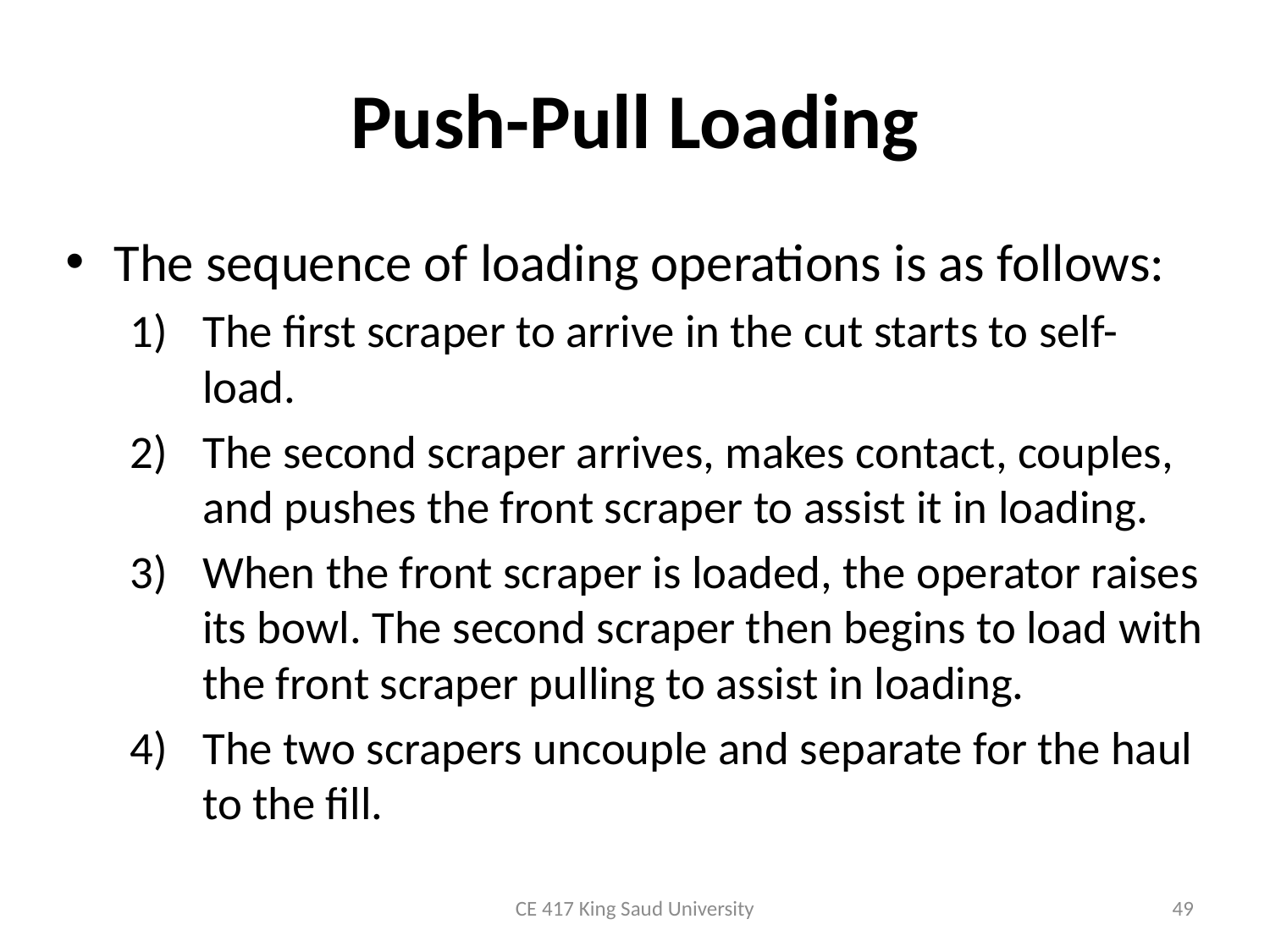

# Push-Pull Loading
The sequence of loading operations is as follows:
The first scraper to arrive in the cut starts to self-load.
The second scraper arrives, makes contact, couples, and pushes the front scraper to assist it in loading.
When the front scraper is loaded, the operator raises its bowl. The second scraper then begins to load with the front scraper pulling to assist in loading.
The two scrapers uncouple and separate for the haul to the fill.

CE 417 King Saud University
49